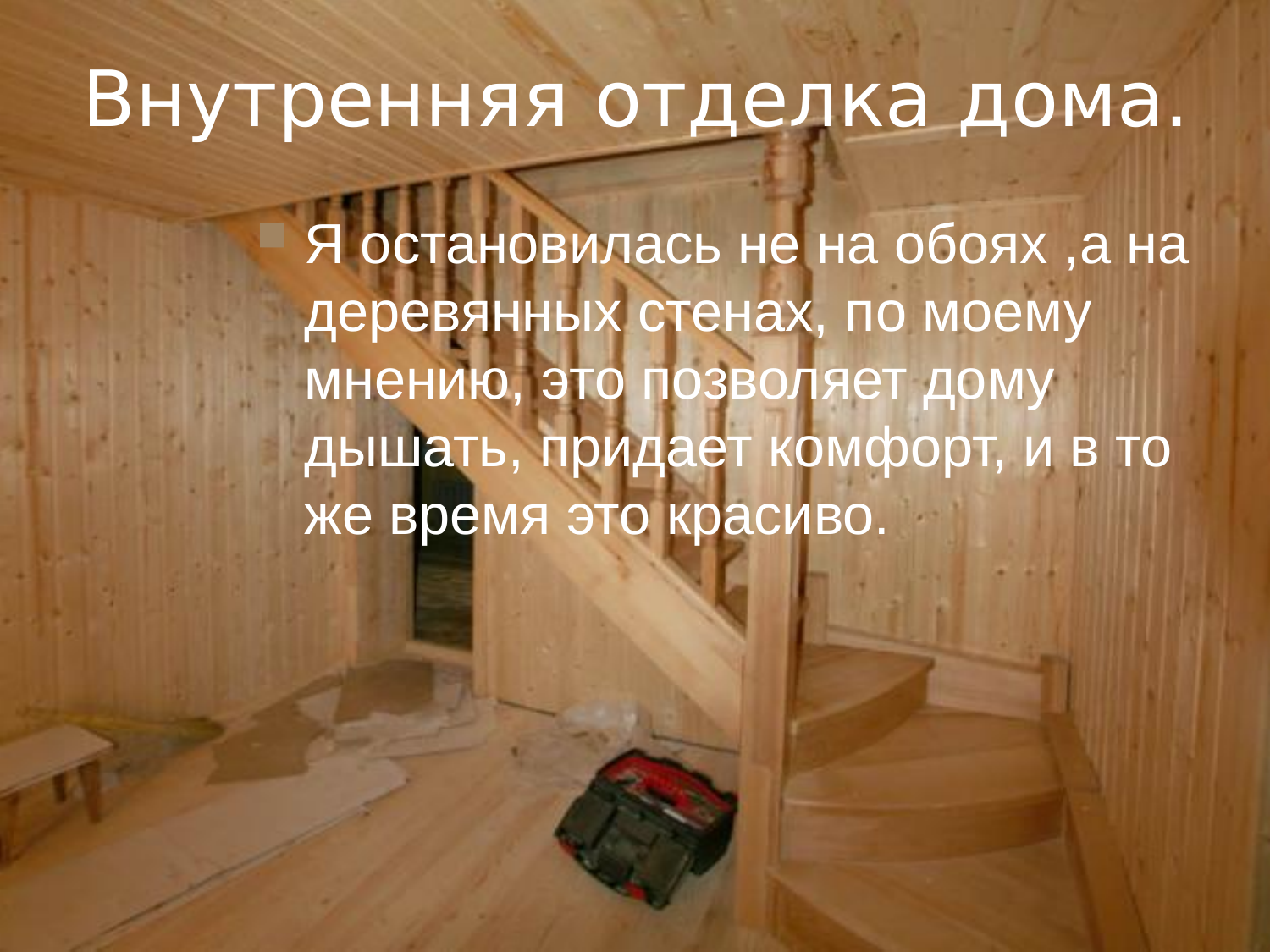

# Внутренняя отделка дома.
Я остановилась не на обоях ,а на деревянных стенах, по моему мнению, это позволяет дому дышать, придает комфорт, и в то же время это красиво.